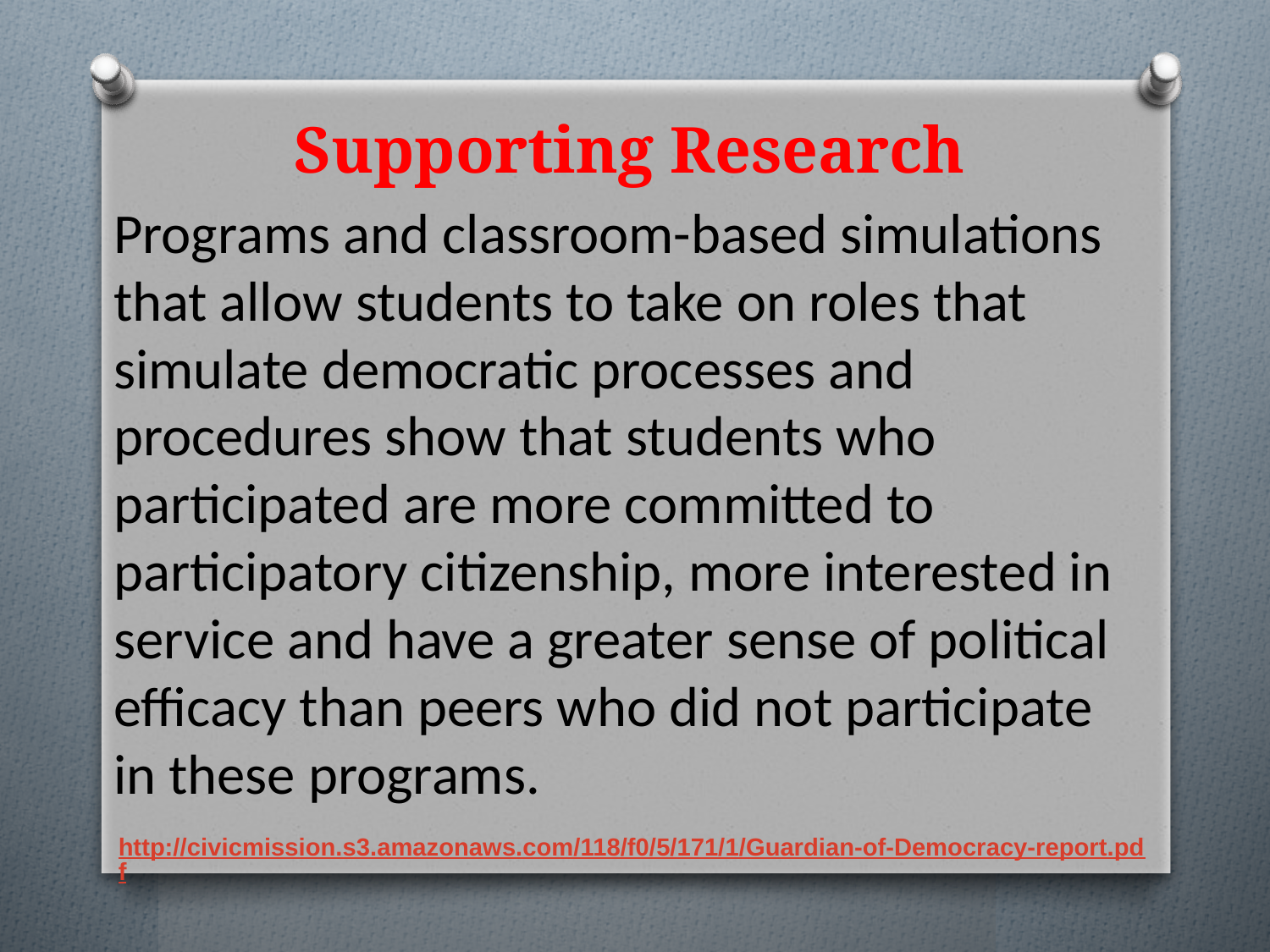

Supporting Research
Programs and classroom-based simulations that allow students to take on roles that simulate democratic processes and procedures show that students who participated are more committed to participatory citizenship, more interested in service and have a greater sense of political efficacy than peers who did not participate in these programs.

http://civicmission.s3.amazonaws.com/118/f0/5/171/1/Guardian-of-Democracy-report.pdf